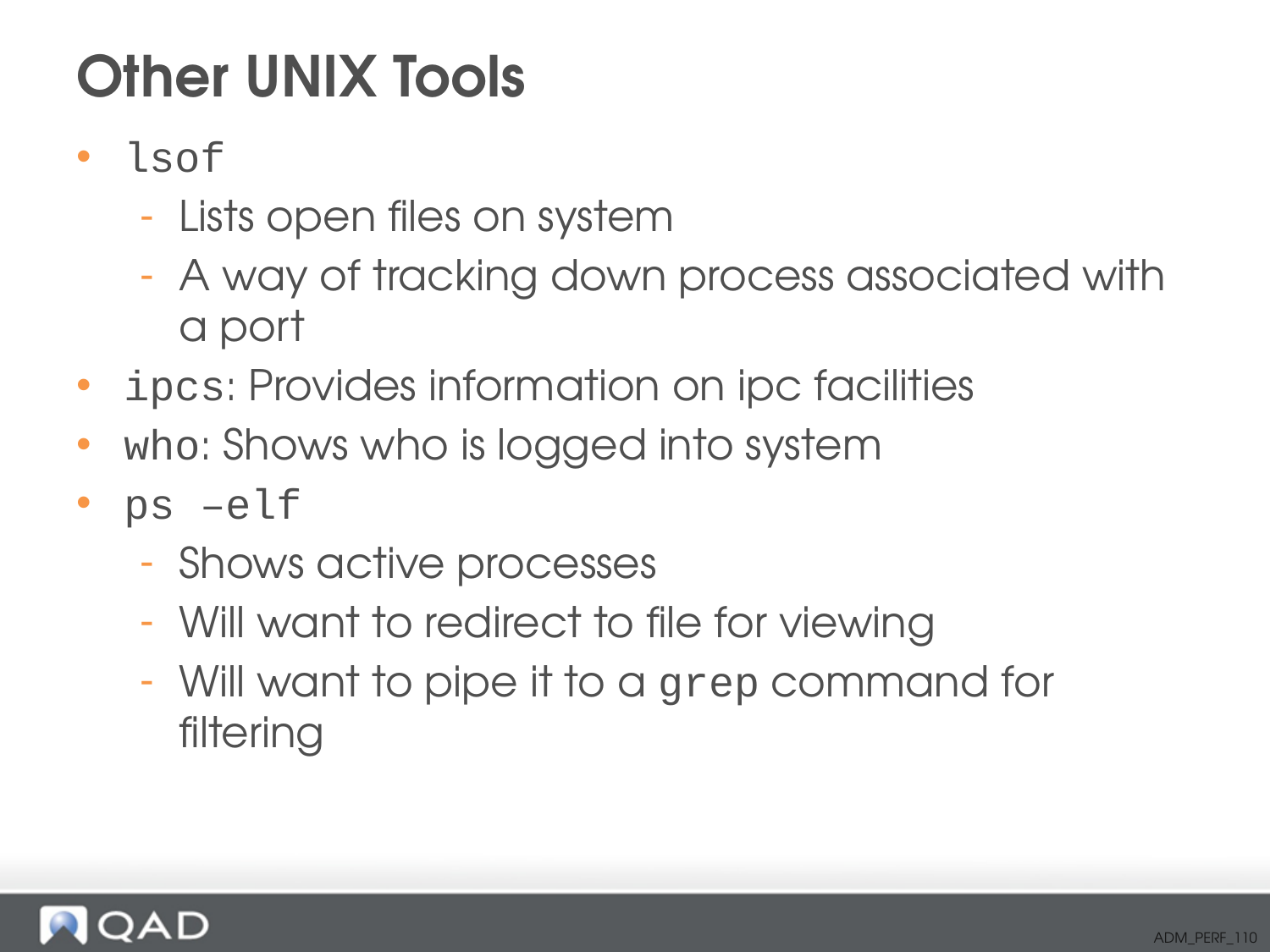

# Other UNIX Tools
lsof
Lists open files on system
A way of tracking down process associated with a port
ipcs: Provides information on ipc facilities
who: Shows who is logged into system
ps –elf
Shows active processes
Will want to redirect to file for viewing
Will want to pipe it to a grep command for filtering

ADM_PERF_110